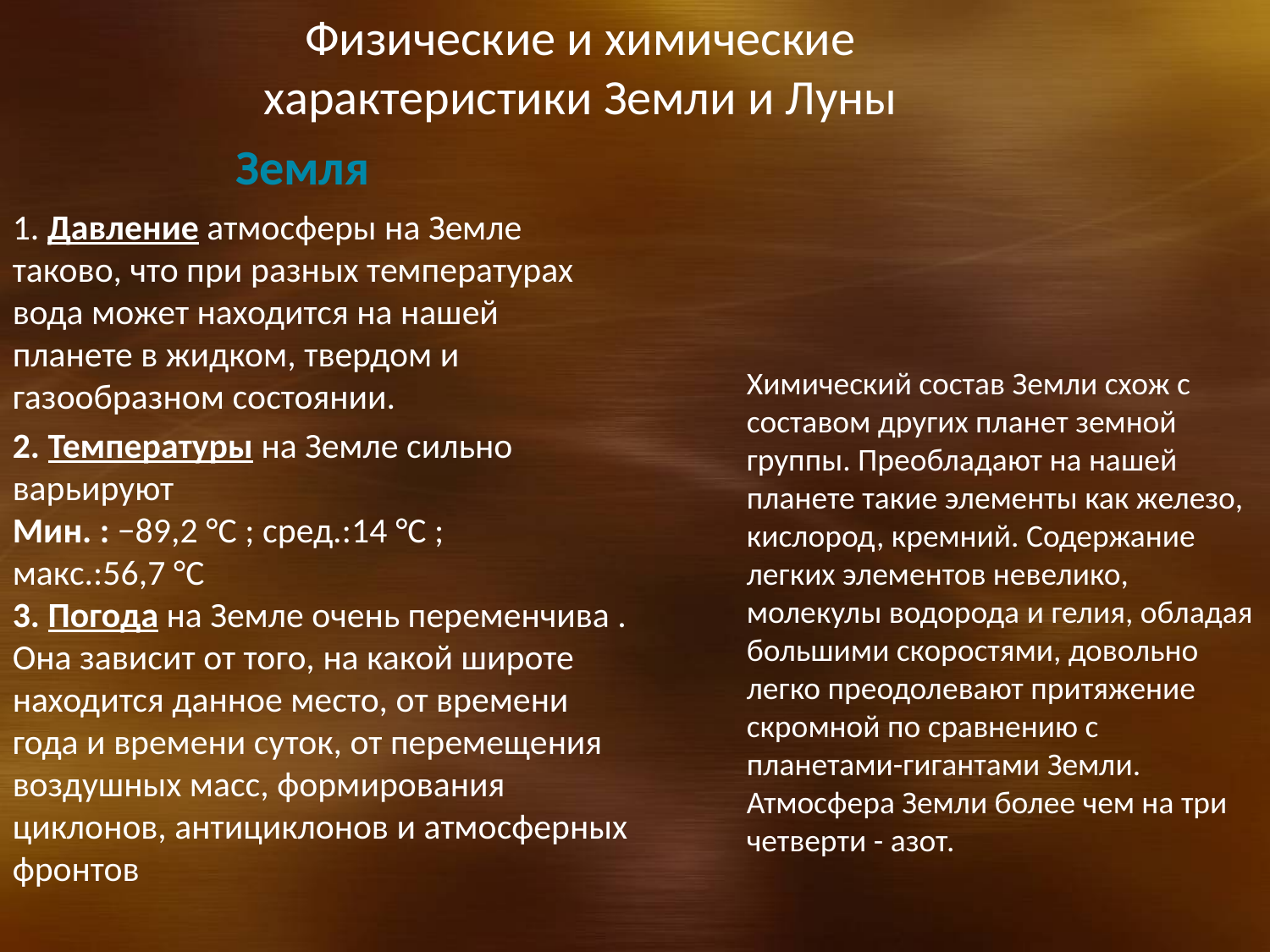

Физические и химические характеристики Земли и Луны
Земля
1. Давление атмосферы на Земле таково, что при разных температурах вода может находится на нашей планете в жидком, твердом и газообразном состоянии.
Химический состав Земли схож с составом других планет земной группы. Преобладают на нашей планете такие элементы как железо, кислород, кремний. Содержание легких элементов невелико, молекулы водорода и гелия, обладая большими скоростями, довольно легко преодолевают притяжение скромной по сравнению с планетами-гигантами Земли. Атмосфера Земли более чем на три четверти - азот.
2. Температуры на Земле сильно варьируют
Мин. : −89,2 °C ; сред.:14 °C ; макс.:56,7 °C
3. Погода на Земле очень переменчива . Она зависит от того, на какой широте находится данное место, от времени года и времени суток, от перемещения воздушных масс, формирования циклонов, антициклонов и атмосферных фронтов